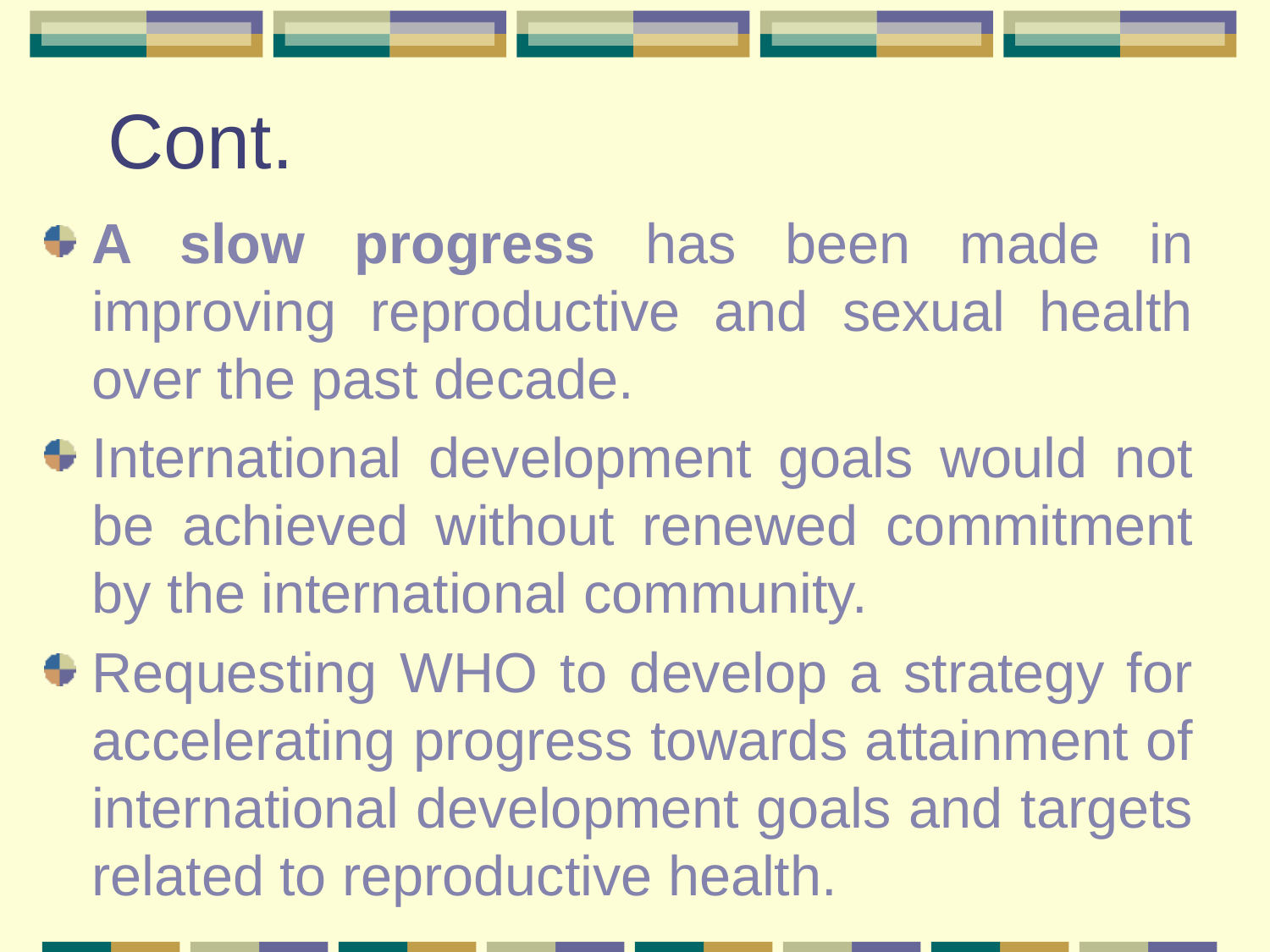

# Cont.
A slow progress has been made in improving reproductive and sexual health over the past decade.
International development goals would not be achieved without renewed commitment by the international community.
Requesting WHO to develop a strategy for accelerating progress towards attainment of international development goals and targets related to reproductive health.